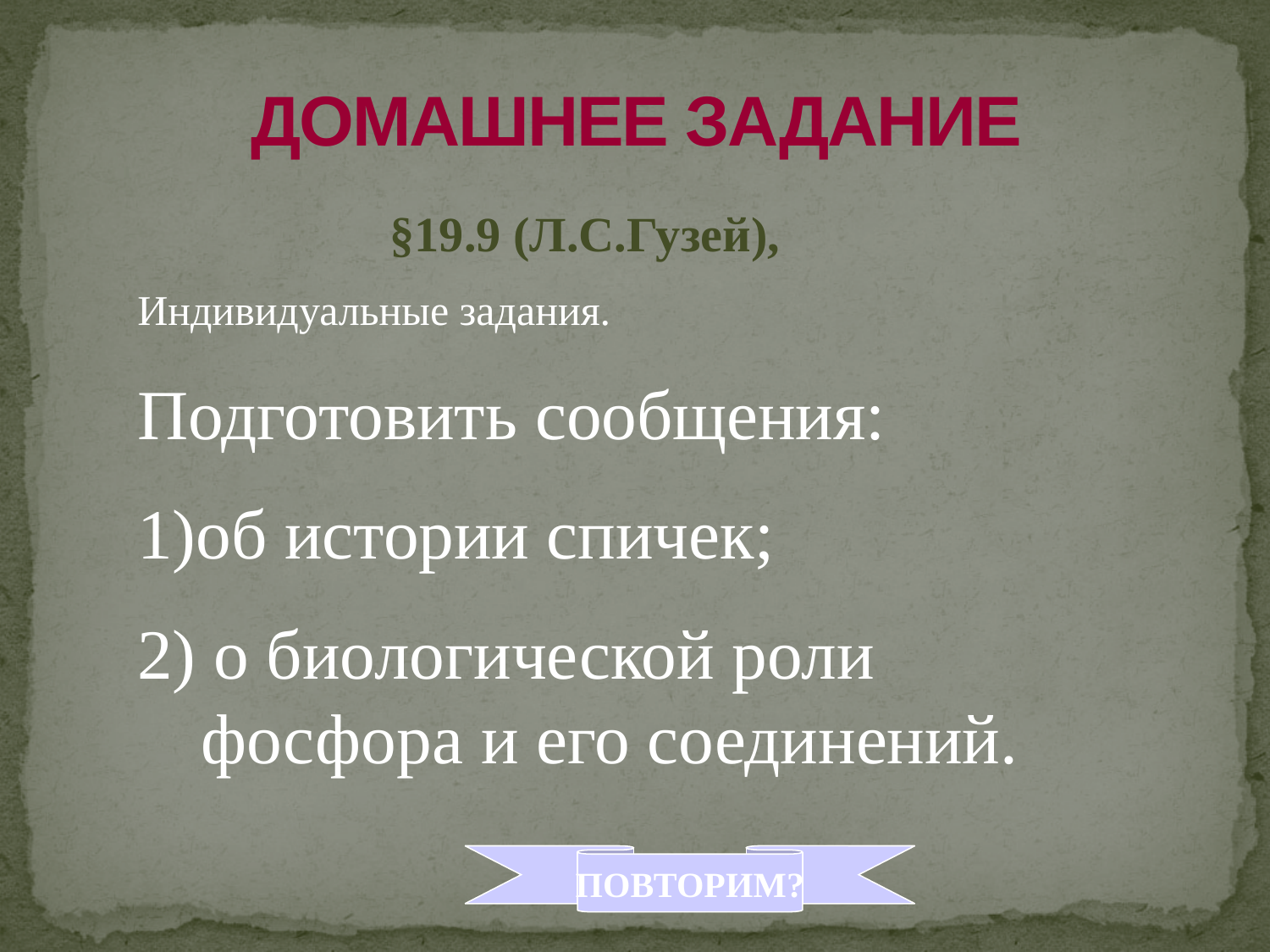

# ДОМАШНЕЕ ЗАДАНИЕ
§19.9 (Л.С.Гузей),
Индивидуальные задания.
Подготовить сообщения:
1)об истории спичек;
2) о биологической роли фосфора и его соединений.
ПОВТОРИМ?